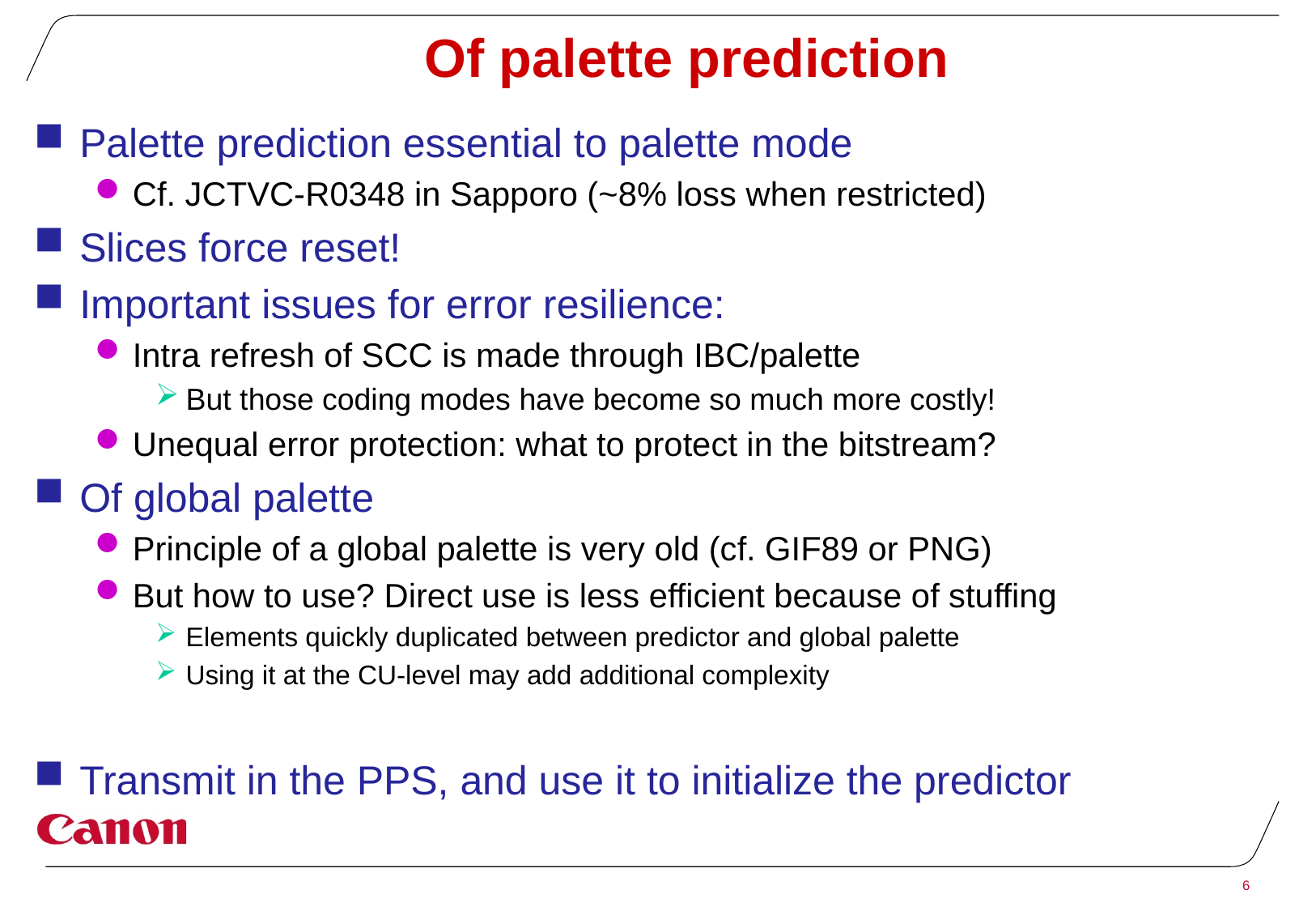

# Of palette prediction
Palette prediction essential to palette mode
Cf. JCTVC-R0348 in Sapporo (~8% loss when restricted)
Slices force reset!
Important issues for error resilience:
Intra refresh of SCC is made through IBC/palette
But those coding modes have become so much more costly!
Unequal error protection: what to protect in the bitstream?
Of global palette
Principle of a global palette is very old (cf. GIF89 or PNG)
But how to use? Direct use is less efficient because of stuffing
Elements quickly duplicated between predictor and global palette
Using it at the CU-level may add additional complexity

Transmit in the PPS, and use it to initialize the predictor
6